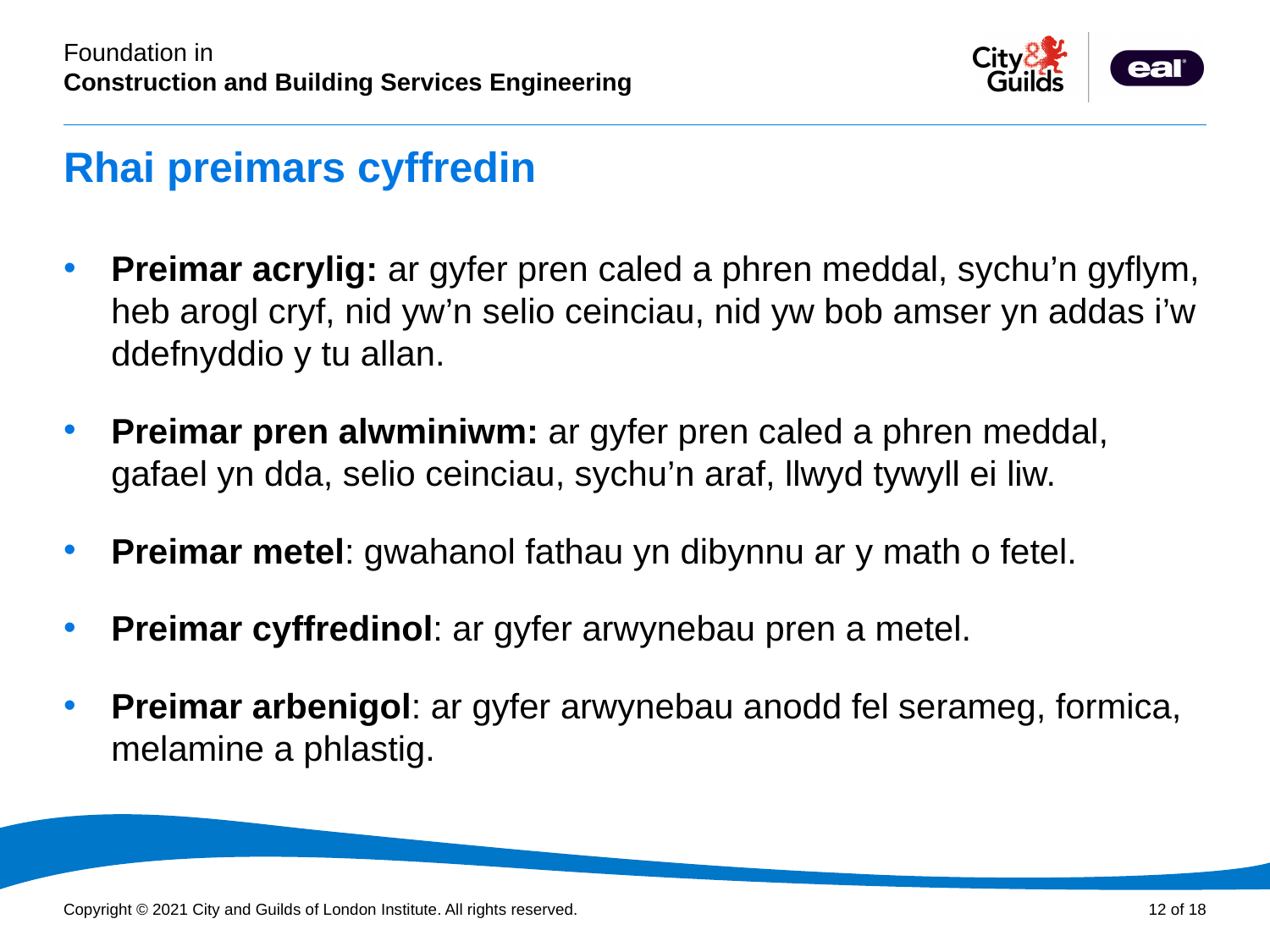

# Rhai preimars cyffredin
Preimar acrylig: ar gyfer pren caled a phren meddal, sychu’n gyflym, heb arogl cryf, nid yw’n selio ceinciau, nid yw bob amser yn addas i’w ddefnyddio y tu allan.
Preimar pren alwminiwm: ar gyfer pren caled a phren meddal, gafael yn dda, selio ceinciau, sychu’n araf, llwyd tywyll ei liw.
Preimar metel: gwahanol fathau yn dibynnu ar y math o fetel.
Preimar cyffredinol: ar gyfer arwynebau pren a metel.
Preimar arbenigol: ar gyfer arwynebau anodd fel serameg, formica, melamine a phlastig.